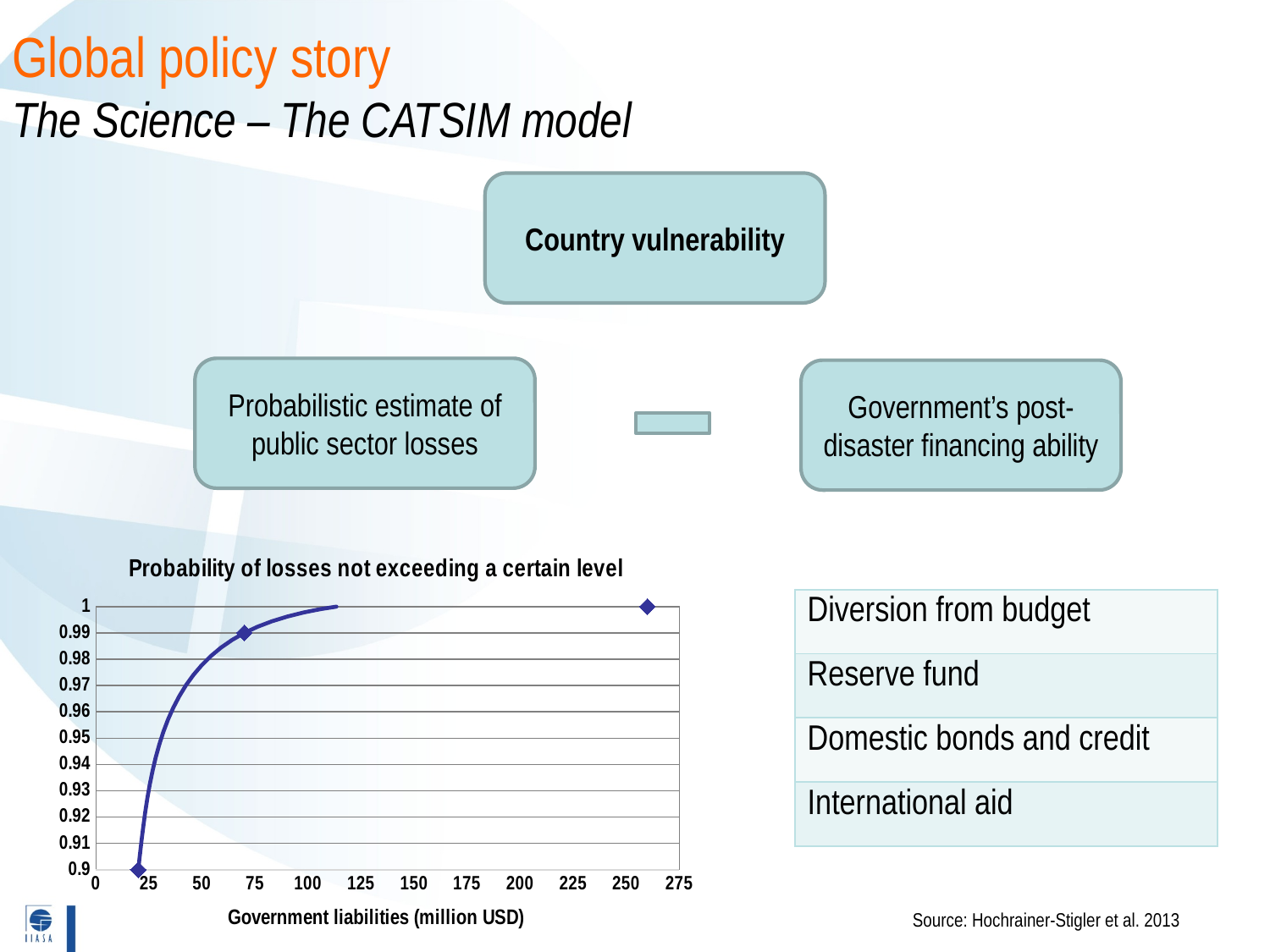

Global policy story
The Science – The CATSIM model
Country vulnerability
Probabilistic estimate of public sector losses
Government’s post-disaster financing ability

### Chart: Probability of losses not exceeding a certain level

| Category |  |
|---|---|
| Diversion from budget |
| --- |
| Reserve fund |
| Domestic bonds and credit |
| International aid |
Source: Hochrainer-Stigler et al. 2013